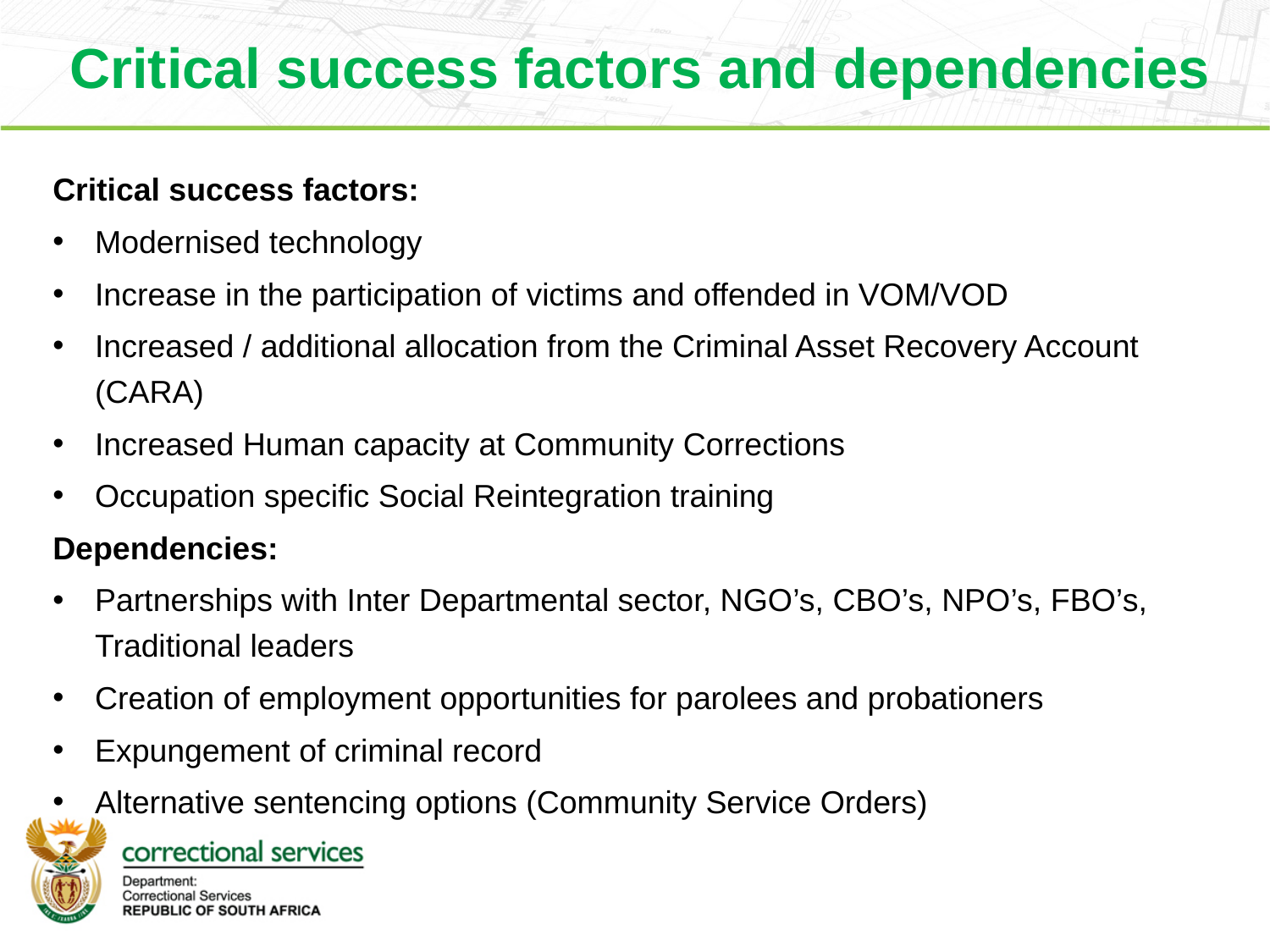

Critical success factors and dependencies
Critical success factors:
Modernised technology
Increase in the participation of victims and offended in VOM/VOD
Increased / additional allocation from the Criminal Asset Recovery Account (CARA)
Increased Human capacity at Community Corrections
Occupation specific Social Reintegration training
Dependencies:
Partnerships with Inter Departmental sector, NGO’s, CBO’s, NPO’s, FBO’s, Traditional leaders
Creation of employment opportunities for parolees and probationers
Expungement of criminal record
Alternative sentencing options (Community Service Orders)